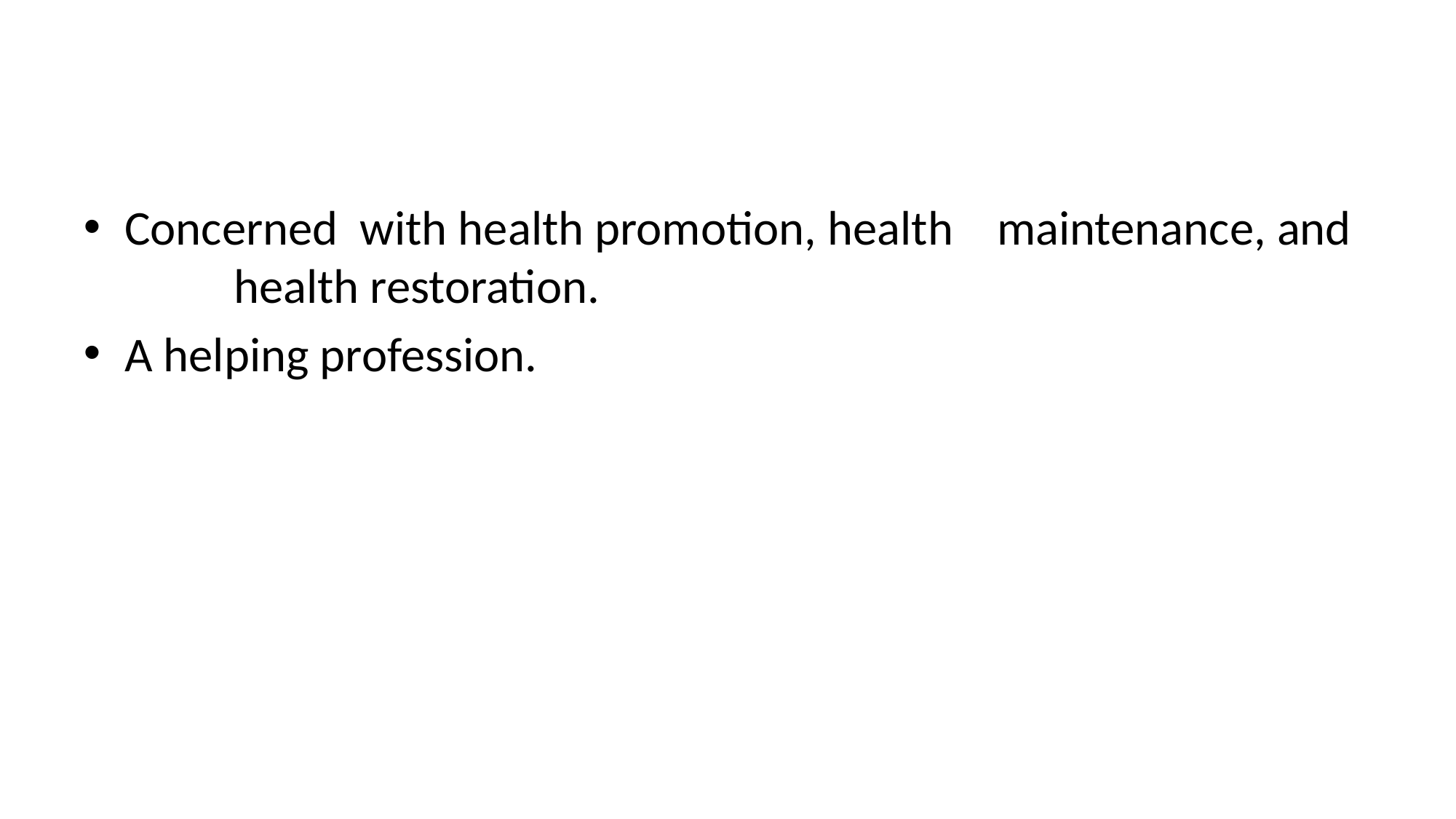

#
Concerned  with health promotion, health    maintenance, and 	health restoration.
A helping profession.